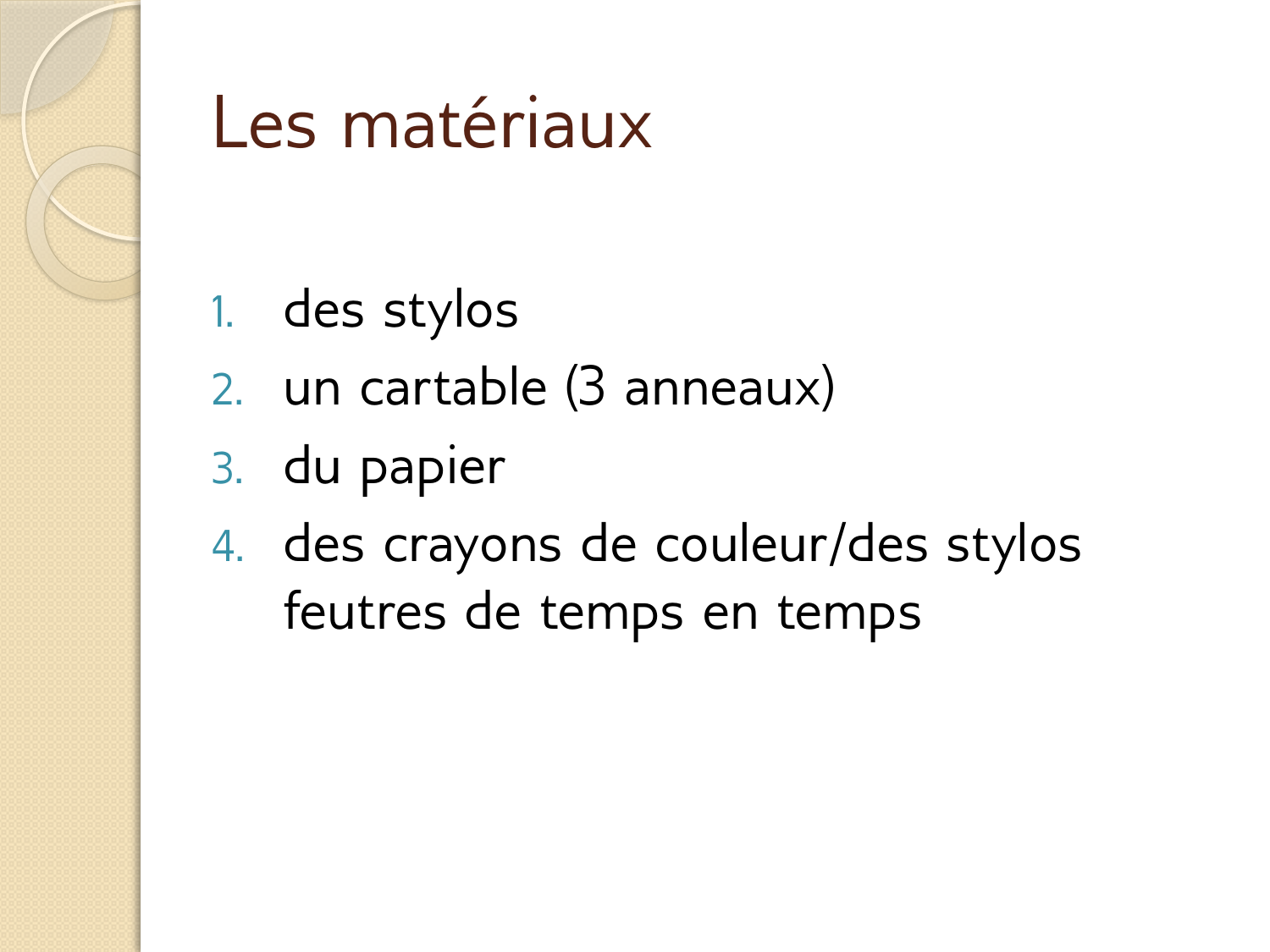

# Les matériaux
des stylos
un cartable (3 anneaux)
du papier
des crayons de couleur/des stylos feutres de temps en temps